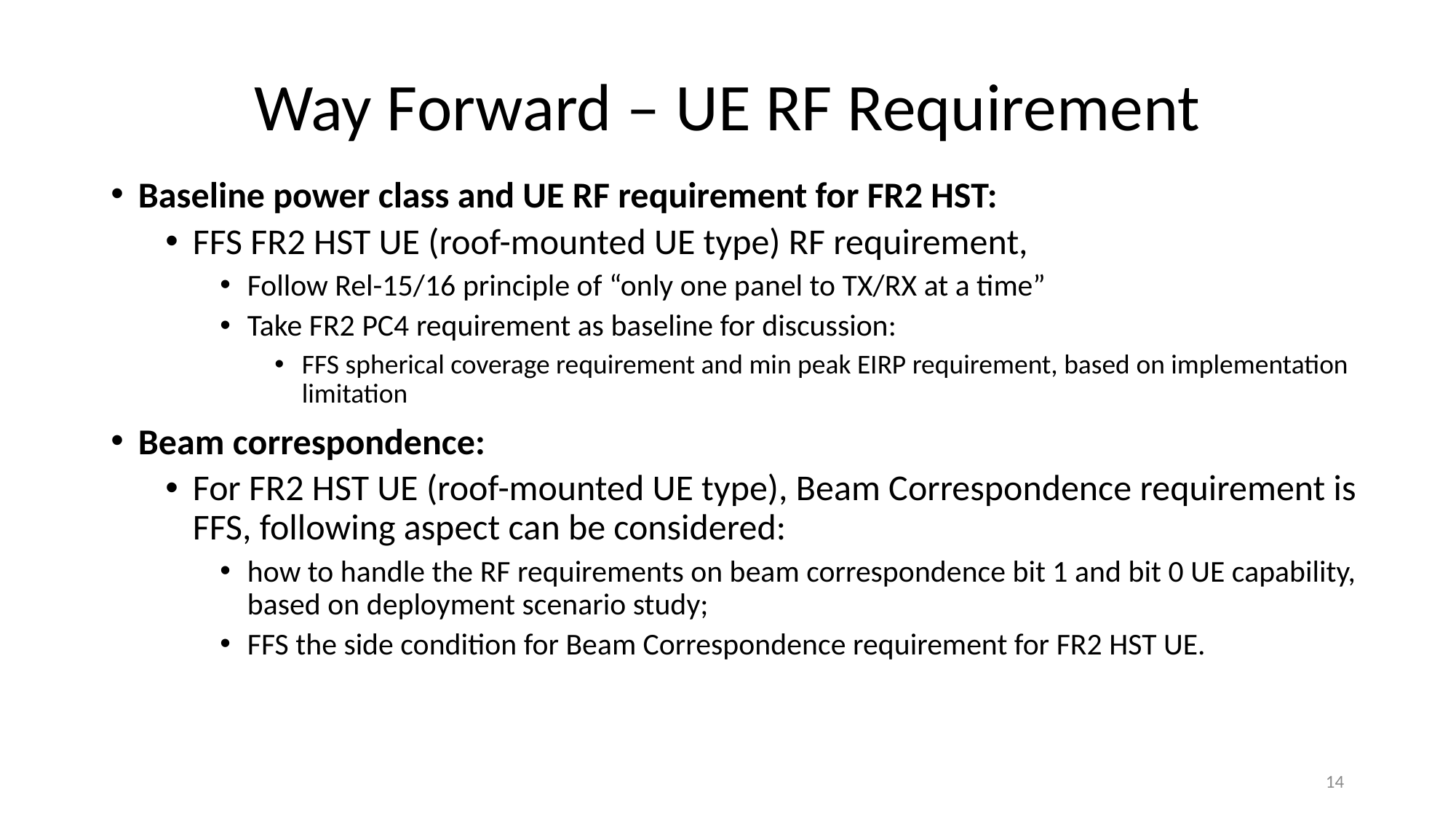

# Way Forward – UE RF Requirement
Baseline power class and UE RF requirement for FR2 HST:
FFS FR2 HST UE (roof-mounted UE type) RF requirement,
Follow Rel-15/16 principle of “only one panel to TX/RX at a time”
Take FR2 PC4 requirement as baseline for discussion:
FFS spherical coverage requirement and min peak EIRP requirement, based on implementation limitation
Beam correspondence:
For FR2 HST UE (roof-mounted UE type), Beam Correspondence requirement is FFS, following aspect can be considered:
how to handle the RF requirements on beam correspondence bit 1 and bit 0 UE capability, based on deployment scenario study;
FFS the side condition for Beam Correspondence requirement for FR2 HST UE.

14